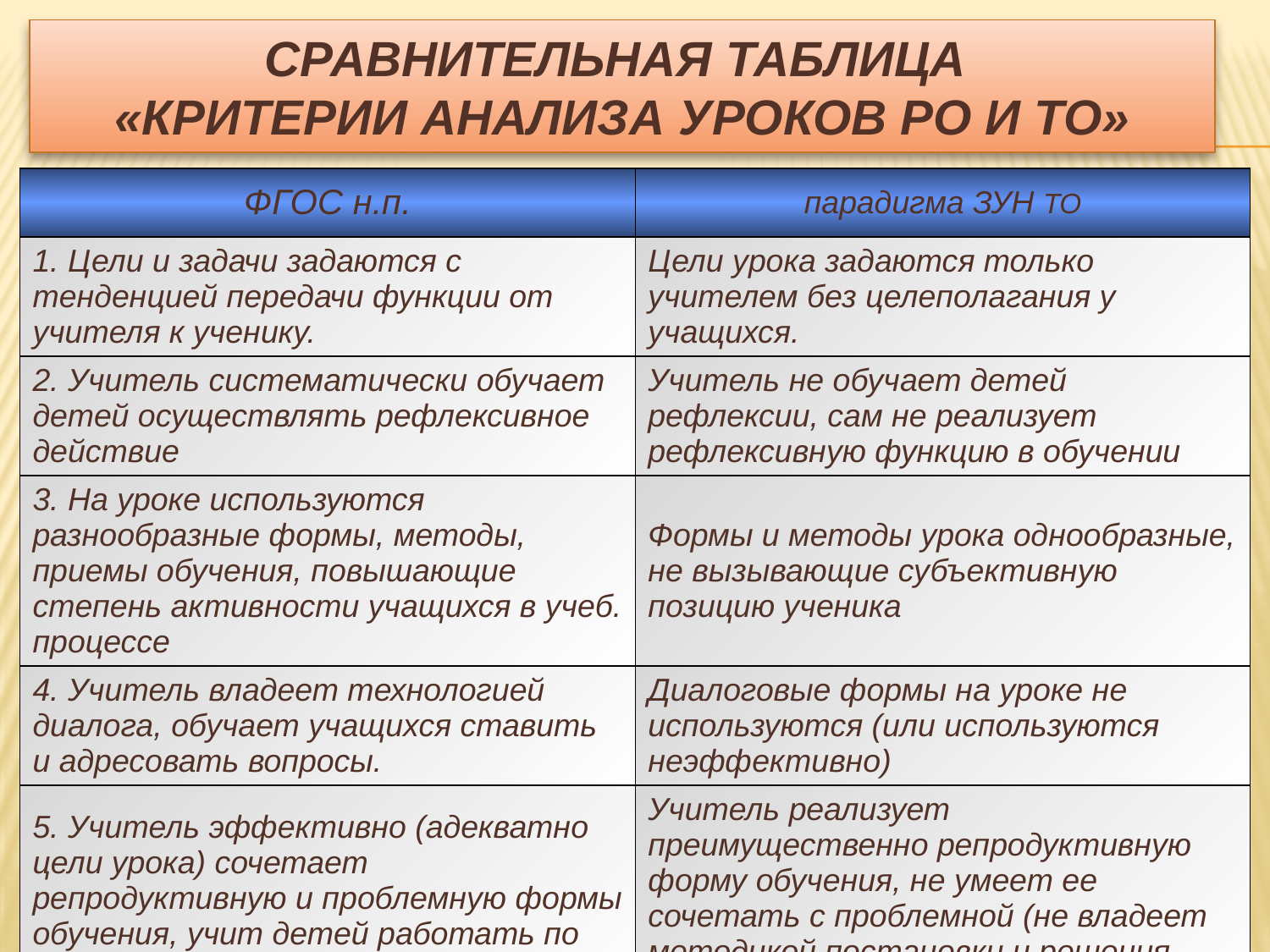

# Сравнительная таблица «Критерии анализа уроков РО и ТО»
| ФГОС н.п. | парадигма ЗУН ТО |
| --- | --- |
| 1. Цели и задачи задаются с тенденцией передачи функции от учителя к ученику. | Цели урока задаются только учителем без целеполагания у учащихся. |
| 2. Учитель систематически обучает детей осуществлять рефлексивное действие | Учитель не обучает детей рефлексии, сам не реализует рефлексивную функцию в обучении |
| 3. На уроке используются разнообразные формы, методы, приемы обучения, повышающие степень активности учащихся в учеб. процессе | Формы и методы урока однообразные, не вызывающие субъективную позицию ученика |
| 4. Учитель владеет технологией диалога, обучает учащихся ставить и адресовать вопросы. | Диалоговые формы на уроке не используются (или используются неэффективно) |
| 5. Учитель эффективно (адекватно цели урока) сочетает репродуктивную и проблемную формы обучения, учит детей работать по правилу и творчески. | Учитель реализует преимущественно репродуктивную форму обучения, не умеет ее сочетать с проблемной (не владеет методикой постановки и решения проблемы) |